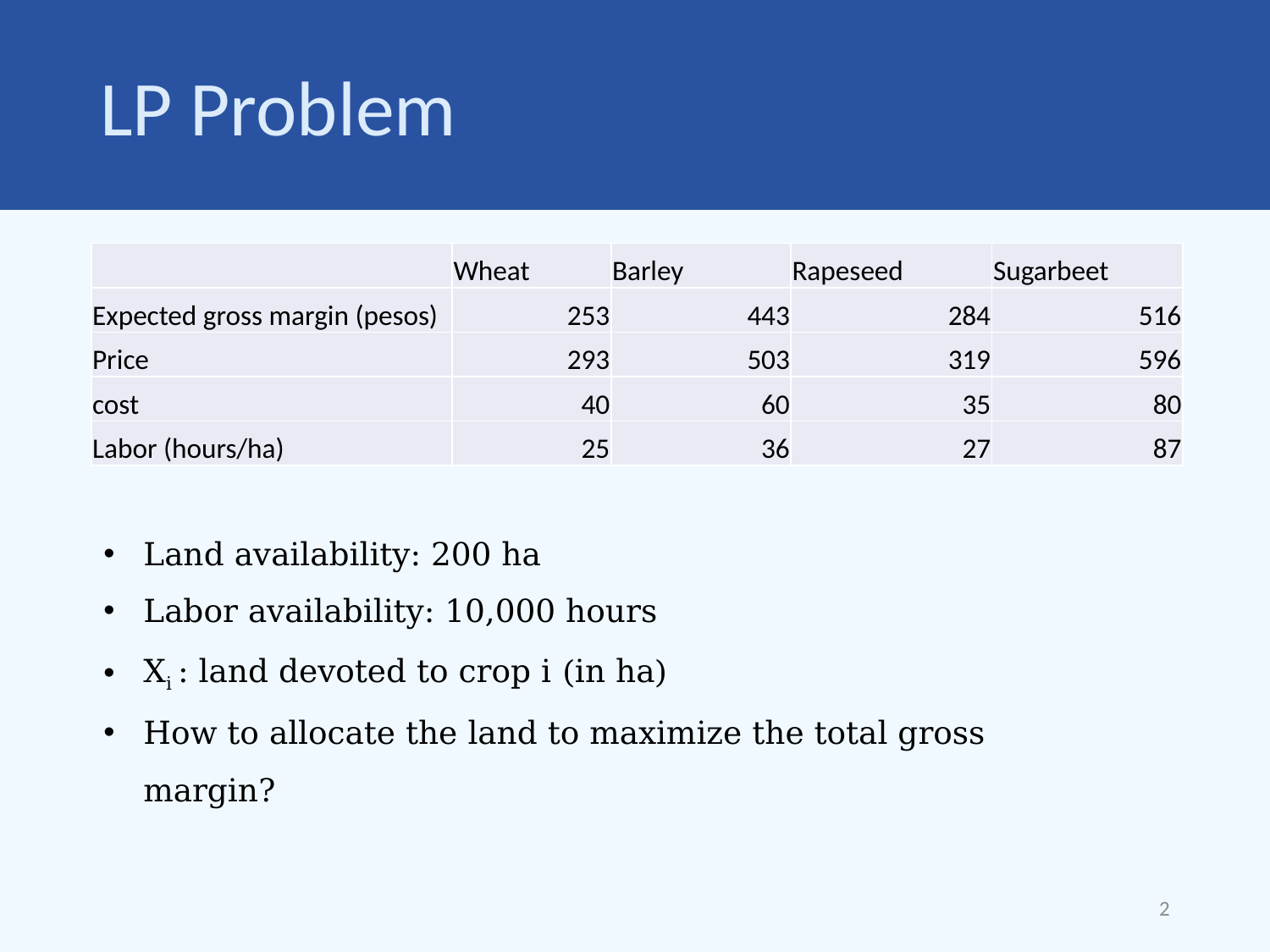

# LP Problem
|  | Wheat | Barley | Rapeseed | Sugarbeet |
| --- | --- | --- | --- | --- |
| Expected gross margin (pesos) | 253 | 443 | 284 | 516 |
| Price | 293 | 503 | 319 | 596 |
| cost | 40 | 60 | 35 | 80 |
| Labor (hours/ha) | 25 | 36 | 27 | 87 |
Land availability: 200 ha
Labor availability: 10,000 hours
Xi : land devoted to crop i (in ha)
How to allocate the land to maximize the total gross margin?
2